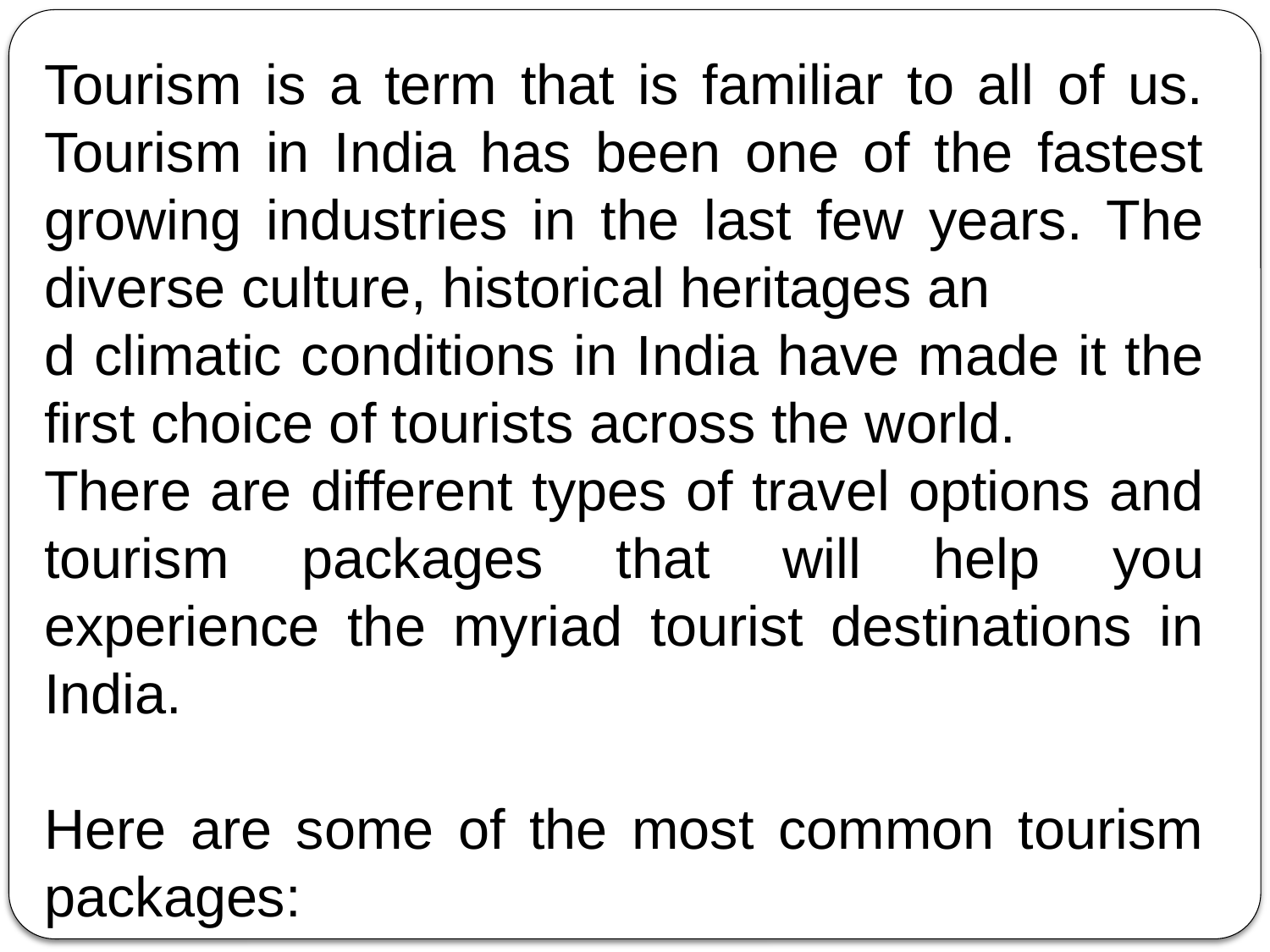

Tourism is a term that is familiar to all of us. Tourism in India has been one of the fastest growing industries in the last few years. The diverse culture, historical heritages an
d climatic conditions in India have made it the first choice of tourists across the world.
There are different types of travel options and tourism packages that will help you experience the myriad tourist destinations in India.

Here are some of the most common tourism packages:

1. Adventure Tourism Package